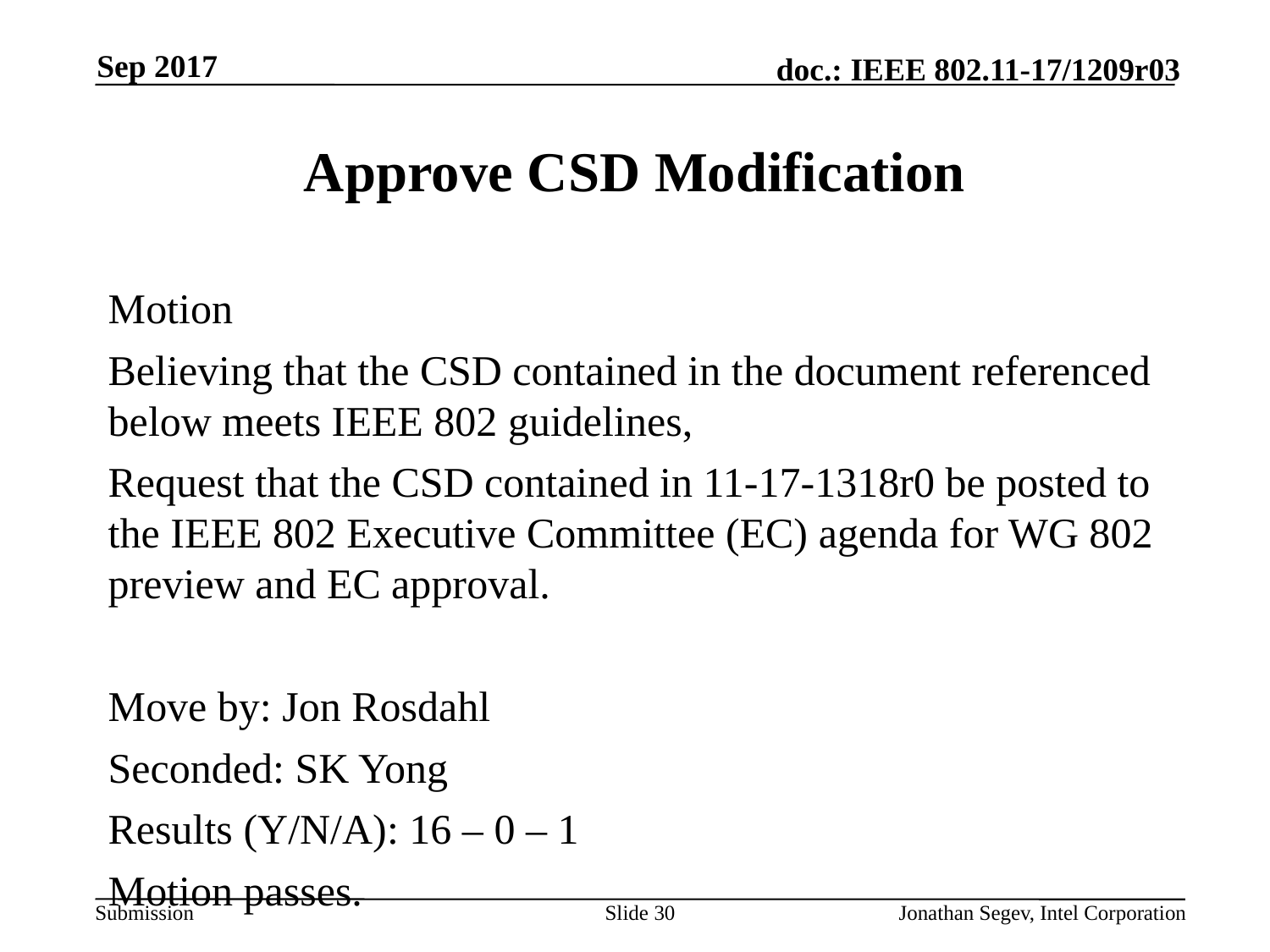

Sep 2017
# Approve CSD Modification
Motion
Believing that the CSD contained in the document referenced below meets IEEE 802 guidelines,
Request that the CSD contained in 11-17-1318r0 be posted to the IEEE 802 Executive Committee (EC) agenda for WG 802 preview and EC approval.

Move by: Jon Rosdahl
Seconded: SK Yong
Results (Y/N/A): 16 – 0 – 1
Motion passes.

Slide 30
Jonathan Segev, Intel Corporation